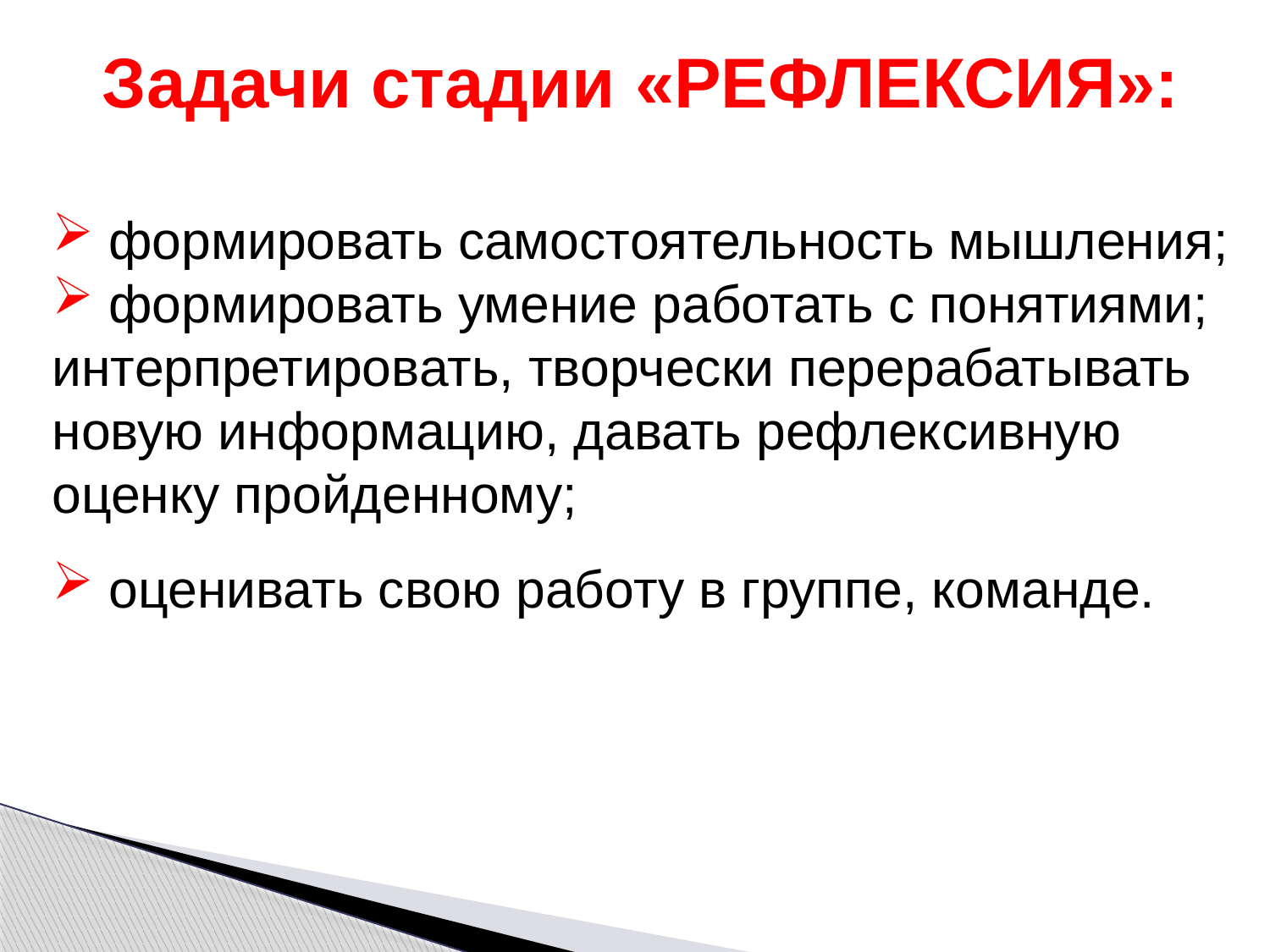

# Задачи стадии «РЕФЛЕКСИЯ»:

 формировать самостоятельность мышления;
 формировать умение работать с понятиями; интерпретировать, творчески перерабатывать новую информацию, давать рефлексивную оценку пройденному;
 оценивать свою работу в группе, команде.